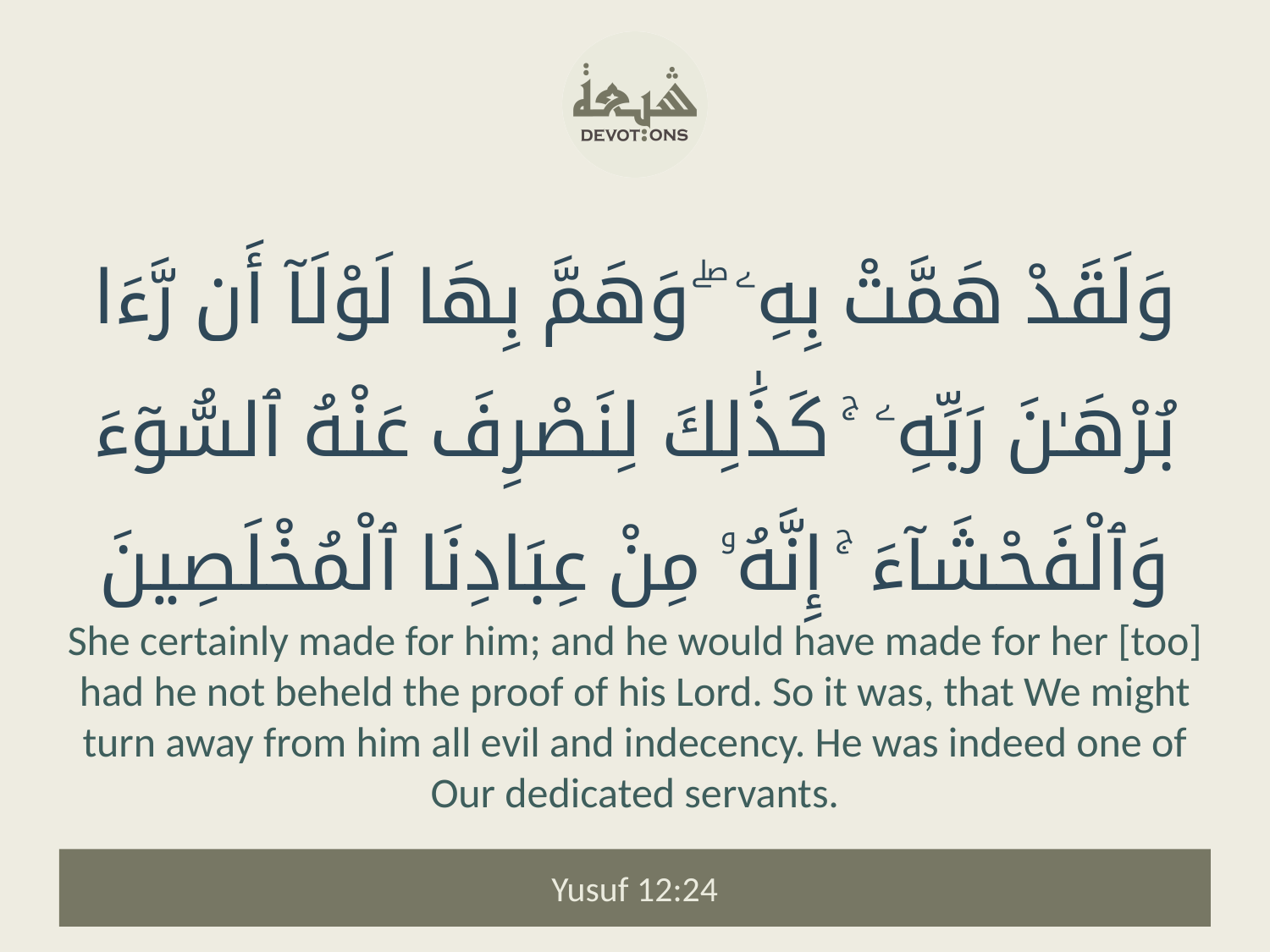

وَلَقَدْ هَمَّتْ بِهِۦ ۖ وَهَمَّ بِهَا لَوْلَآ أَن رَّءَا بُرْهَـٰنَ رَبِّهِۦ ۚ كَذَٰلِكَ لِنَصْرِفَ عَنْهُ ٱلسُّوٓءَ وَٱلْفَحْشَآءَ ۚ إِنَّهُۥ مِنْ عِبَادِنَا ٱلْمُخْلَصِينَ
She certainly made for him; and he would have made for her [too] had he not beheld the proof of his Lord. So it was, that We might turn away from him all evil and indecency. He was indeed one of Our dedicated servants.
Yusuf 12:24